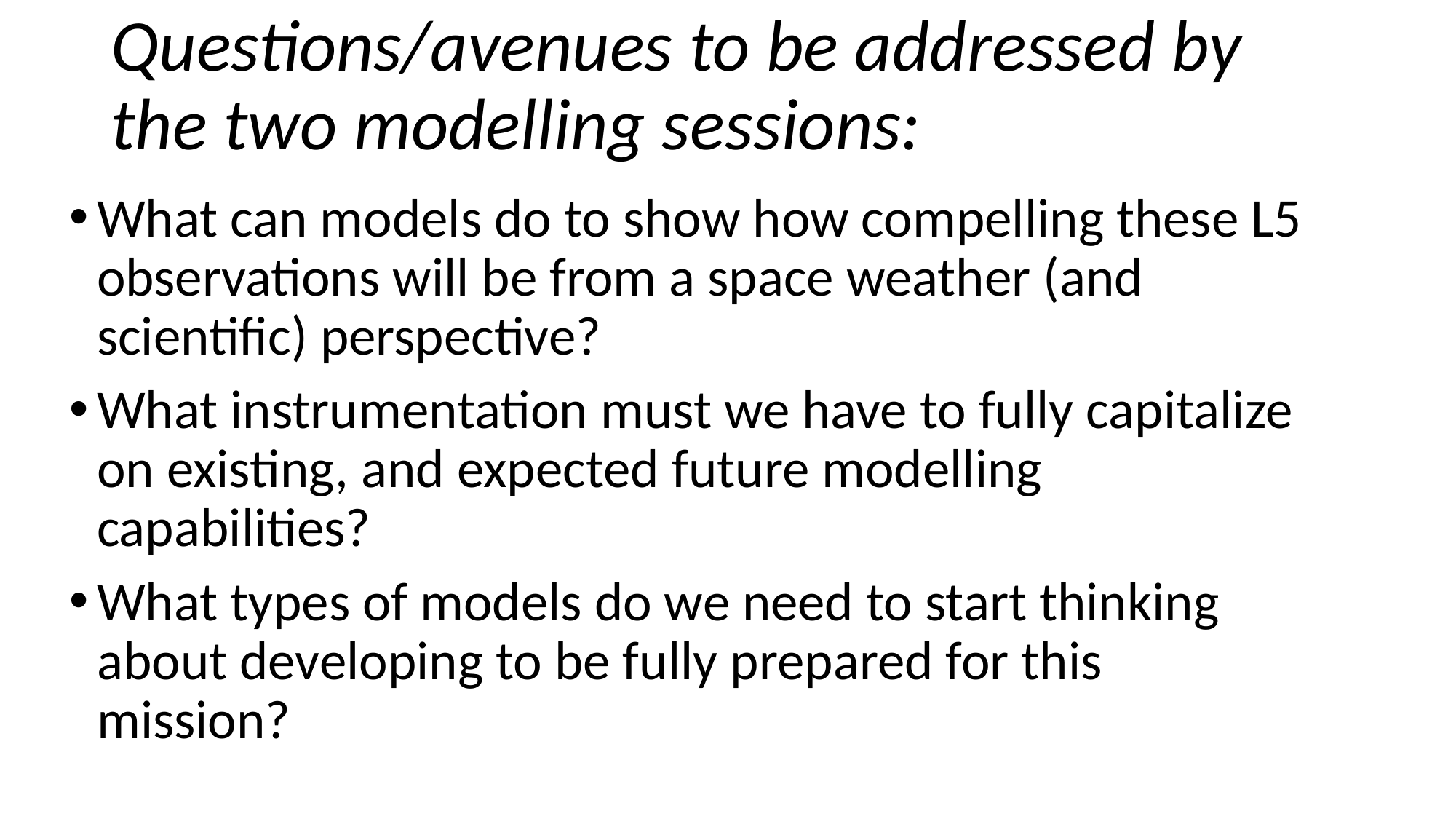

# Questions/avenues to be addressed by the two modelling sessions:
What can models do to show how compelling these L5 observations will be from a space weather (and scientific) perspective?
What instrumentation must we have to fully capitalize on existing, and expected future modelling capabilities?
What types of models do we need to start thinking about developing to be fully prepared for this mission?